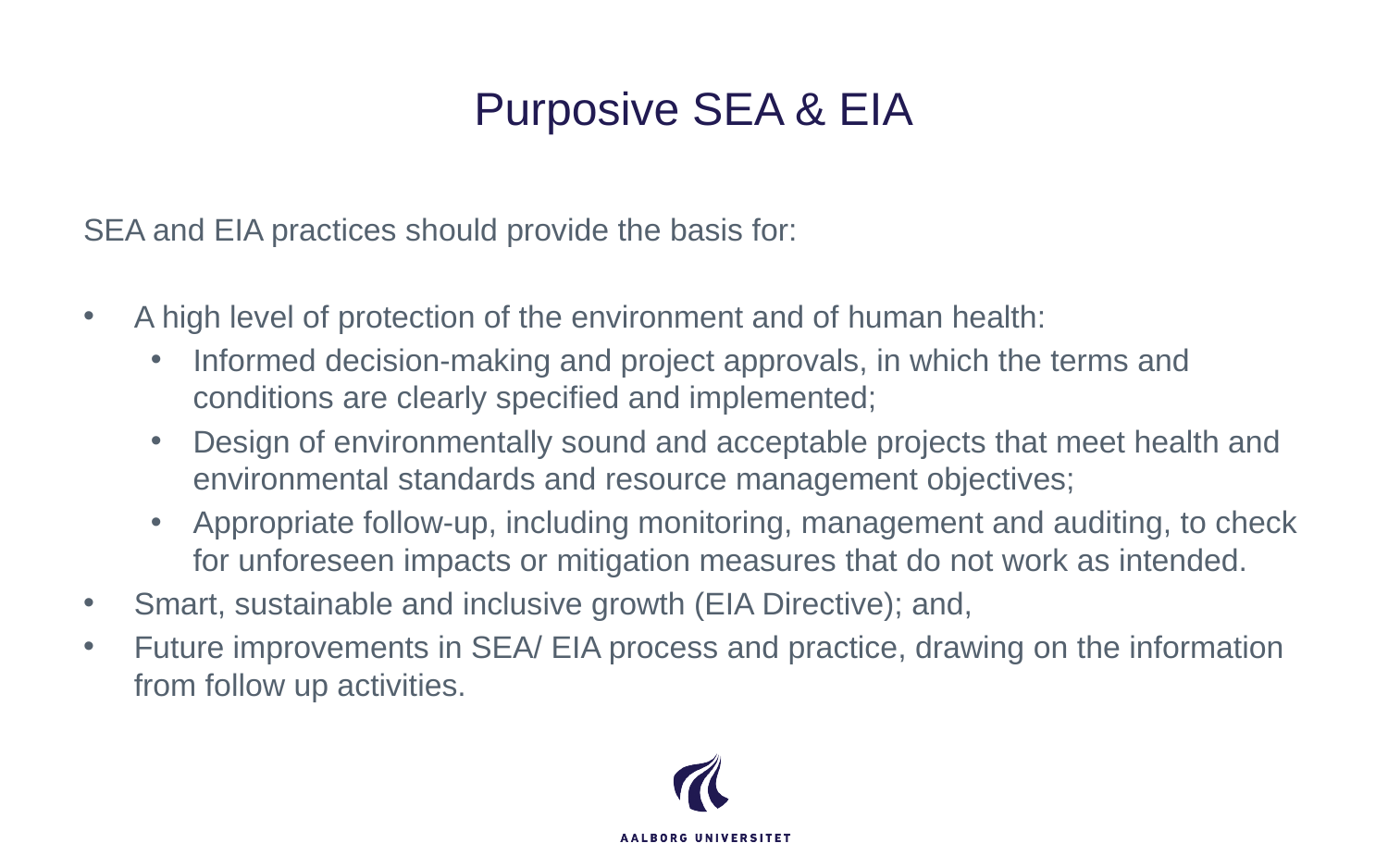

# Purposive SEA & EIA
SEA and EIA practices should provide the basis for:

A high level of protection of the environment and of human health:
Informed decision-making and project approvals, in which the terms and conditions are clearly specified and implemented;
Design of environmentally sound and acceptable projects that meet health and environmental standards and resource management objectives;
Appropriate follow-up, including monitoring, management and auditing, to check for unforeseen impacts or mitigation measures that do not work as intended.
Smart, sustainable and inclusive growth (EIA Directive); and,
Future improvements in SEA/ EIA process and practice, drawing on the information from follow up activities.